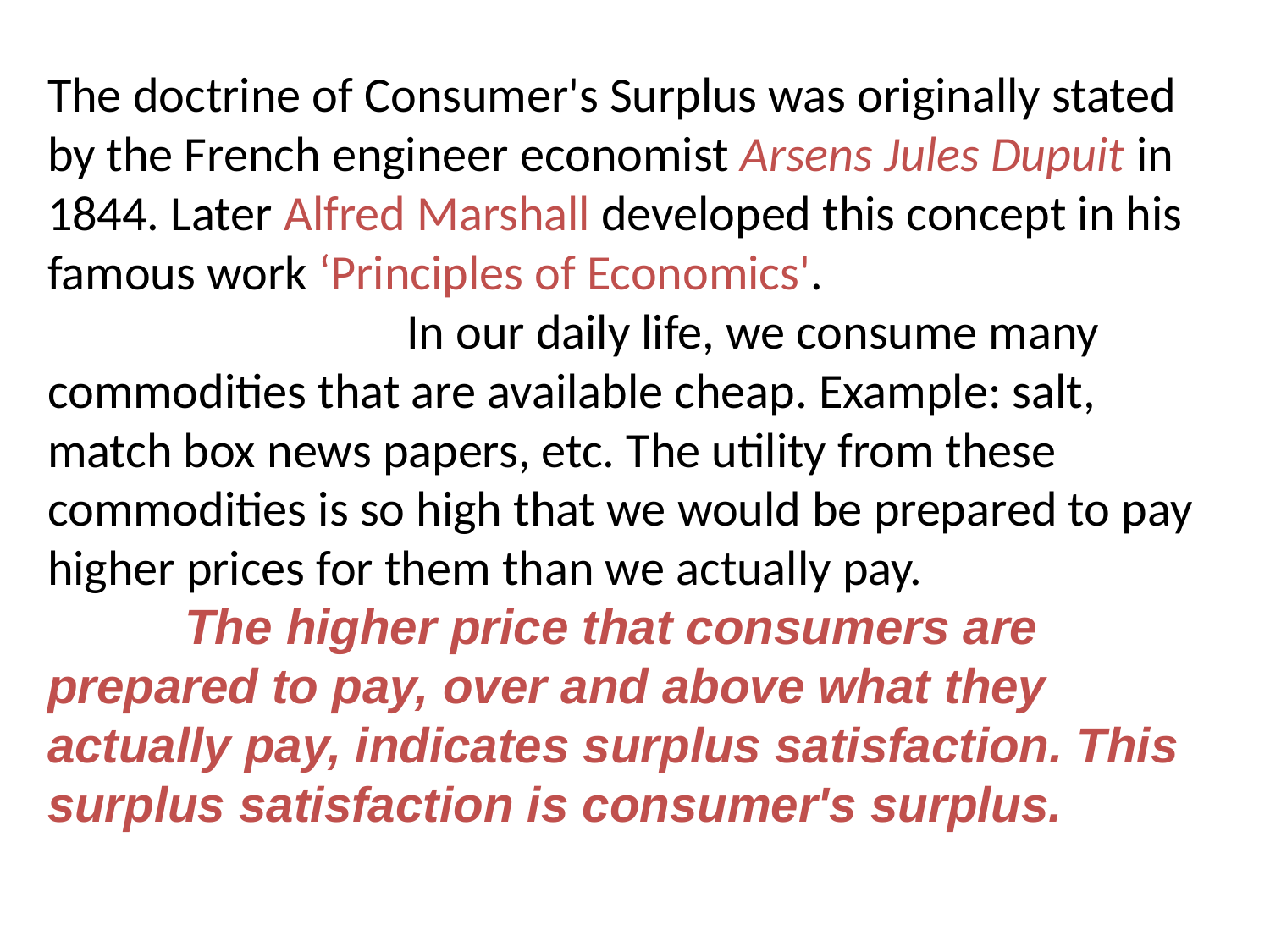

The doctrine of Consumer's Surplus was originally stated by the French engineer economist Arsens Jules Dupuit in 1844. Later Alfred Marshall developed this concept in his famous work ‘Principles of Economics'.
                                In our daily life, we consume many commodities that are available cheap. Example: salt, match box news papers, etc. The utility from these commodities is so high that we would be prepared to pay higher prices for them than we actually pay.
          The higher price that consumers are prepared to pay, over and above what they actually pay, indicates surplus satisfaction. This surplus satisfaction is consumer's surplus.